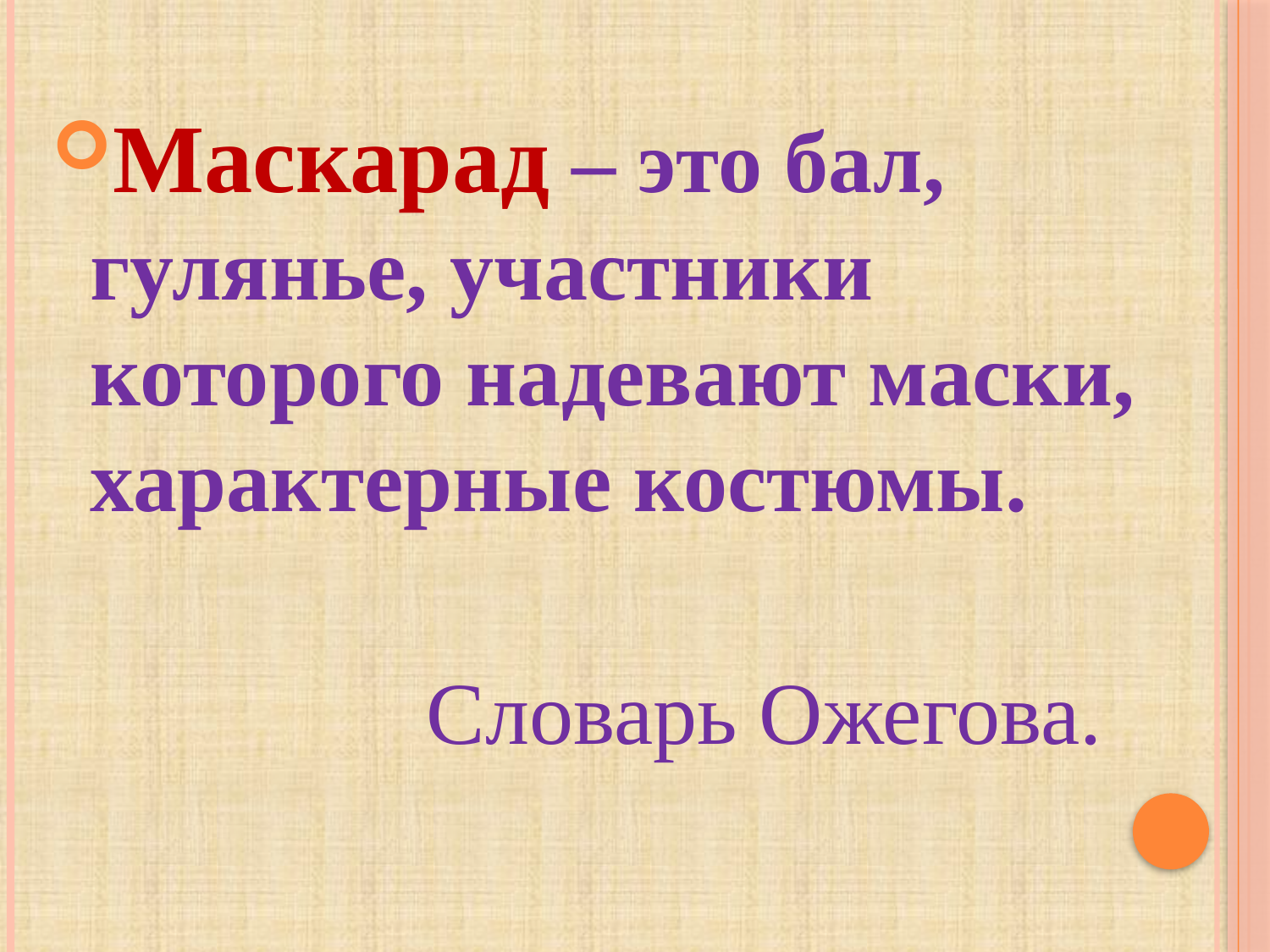

#
Маскарад – это бал, гулянье, участники которого надевают маски, характерные костюмы.

                 Словарь Ожегова.